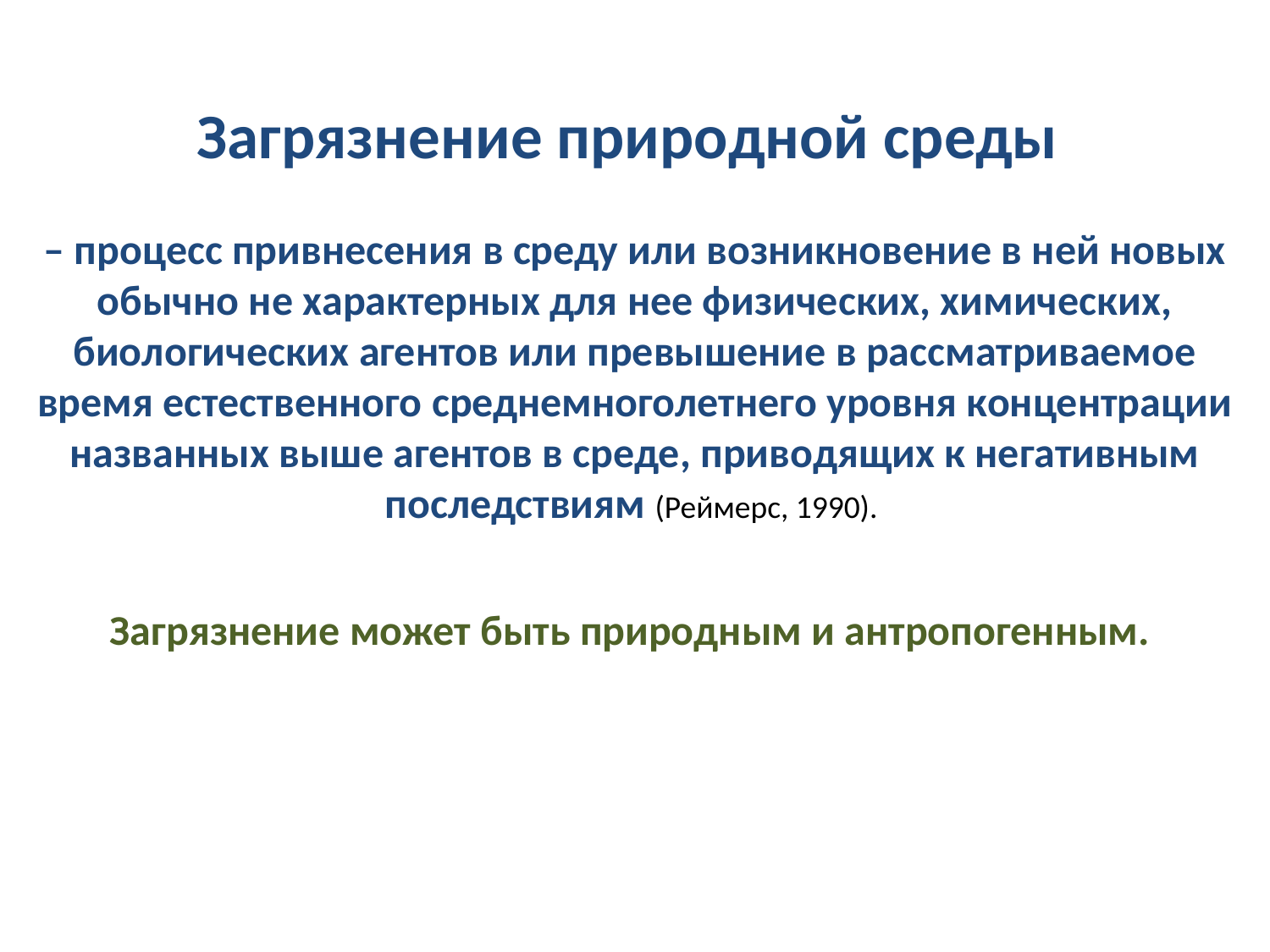

Загрязнение природной среды

– процесс привнесения в среду или возникновение в ней новых обычно не характерных для нее физических, химических, биологических агентов или превышение в рассматриваемое время естественного среднемноголетнего уровня концентрации названных выше агентов в среде, приводящих к негативным последствиям (Реймерс, 1990).

Загрязнение может быть природным и антропогенным.